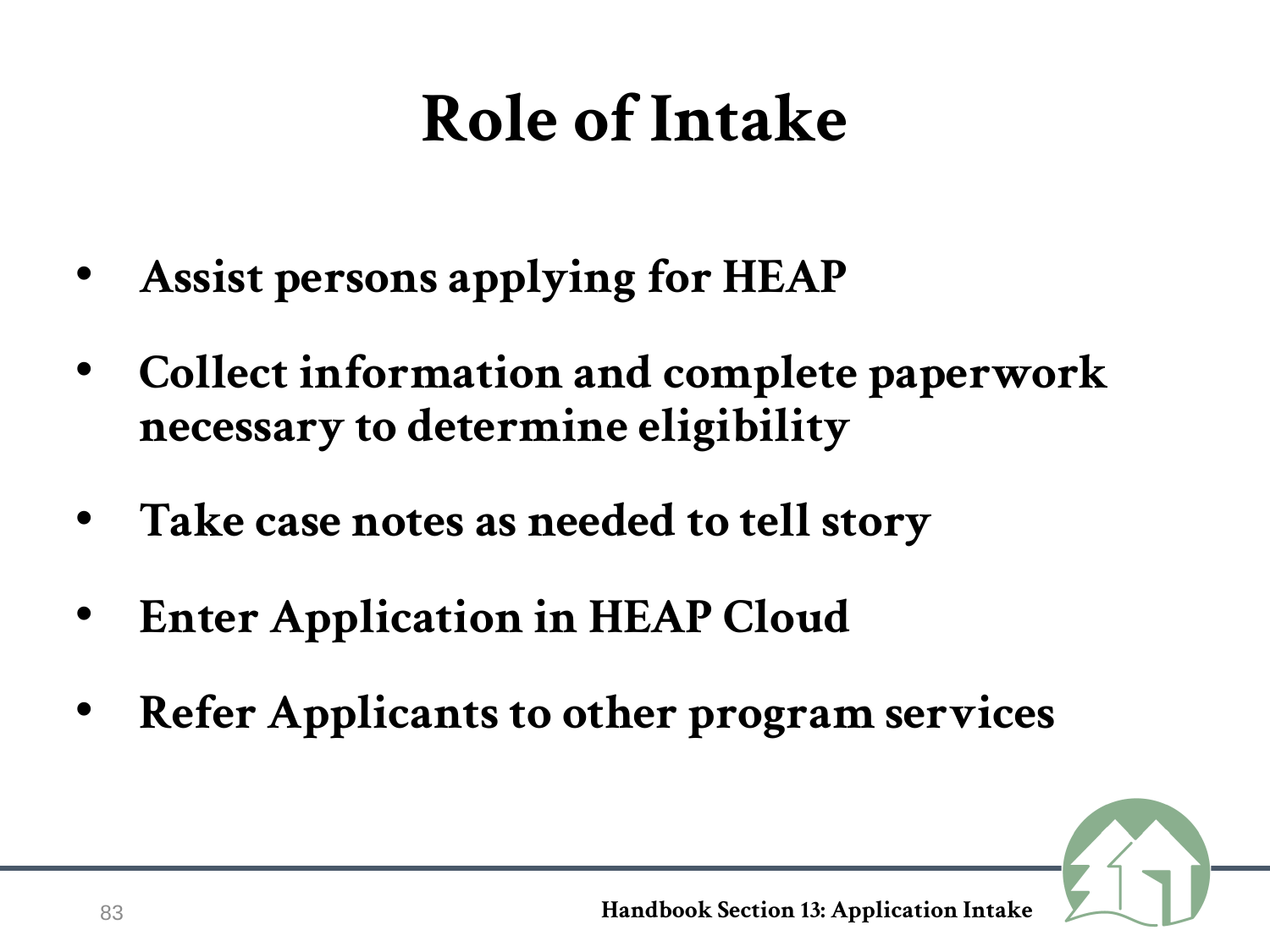

Role of Intake
Assist persons applying for HEAP
Collect information and complete paperwork necessary to determine eligibility
Take case notes as needed to tell story
Enter Application in HEAP Cloud
Refer Applicants to other program services
83
Handbook Section 13: Application Intake